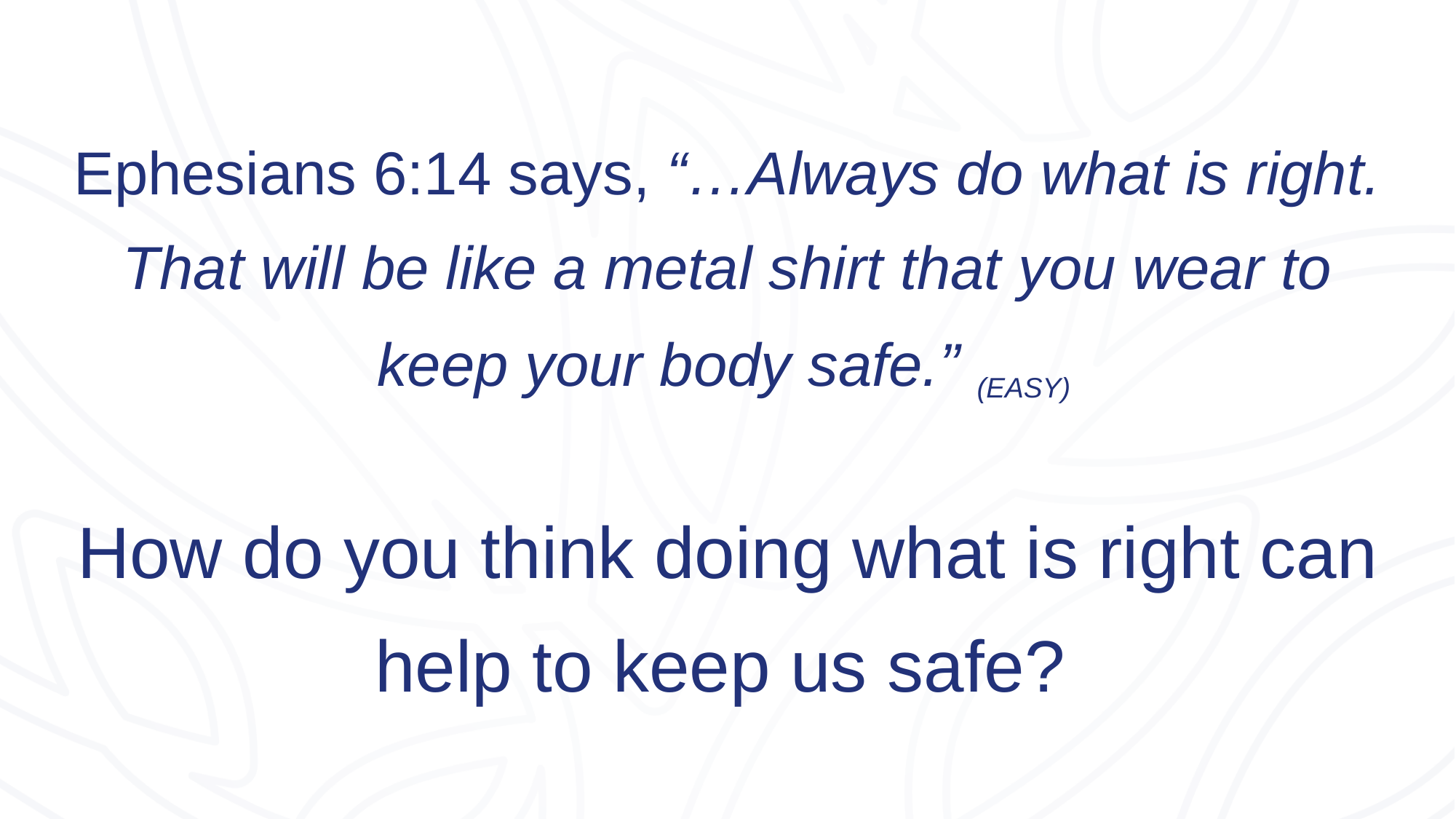

# Ephesians 6:14 says, “…Always do what is right. That will be like a metal shirt that you wear to keep your body safe.” (EASY) How do you think doing what is right can help to keep us safe?